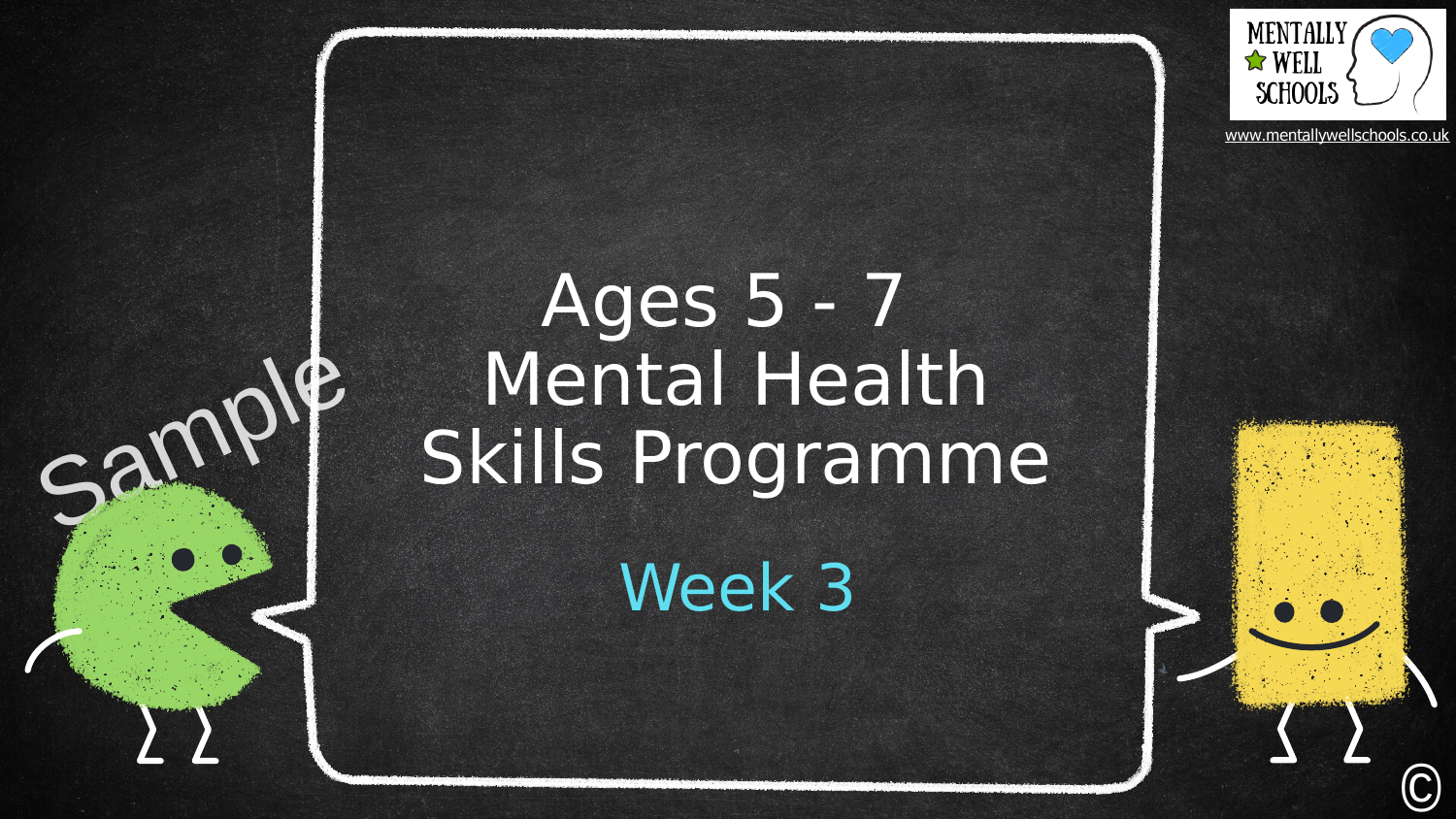

# Ages 5 - 7 Mental Health Skills Programme
Week 3